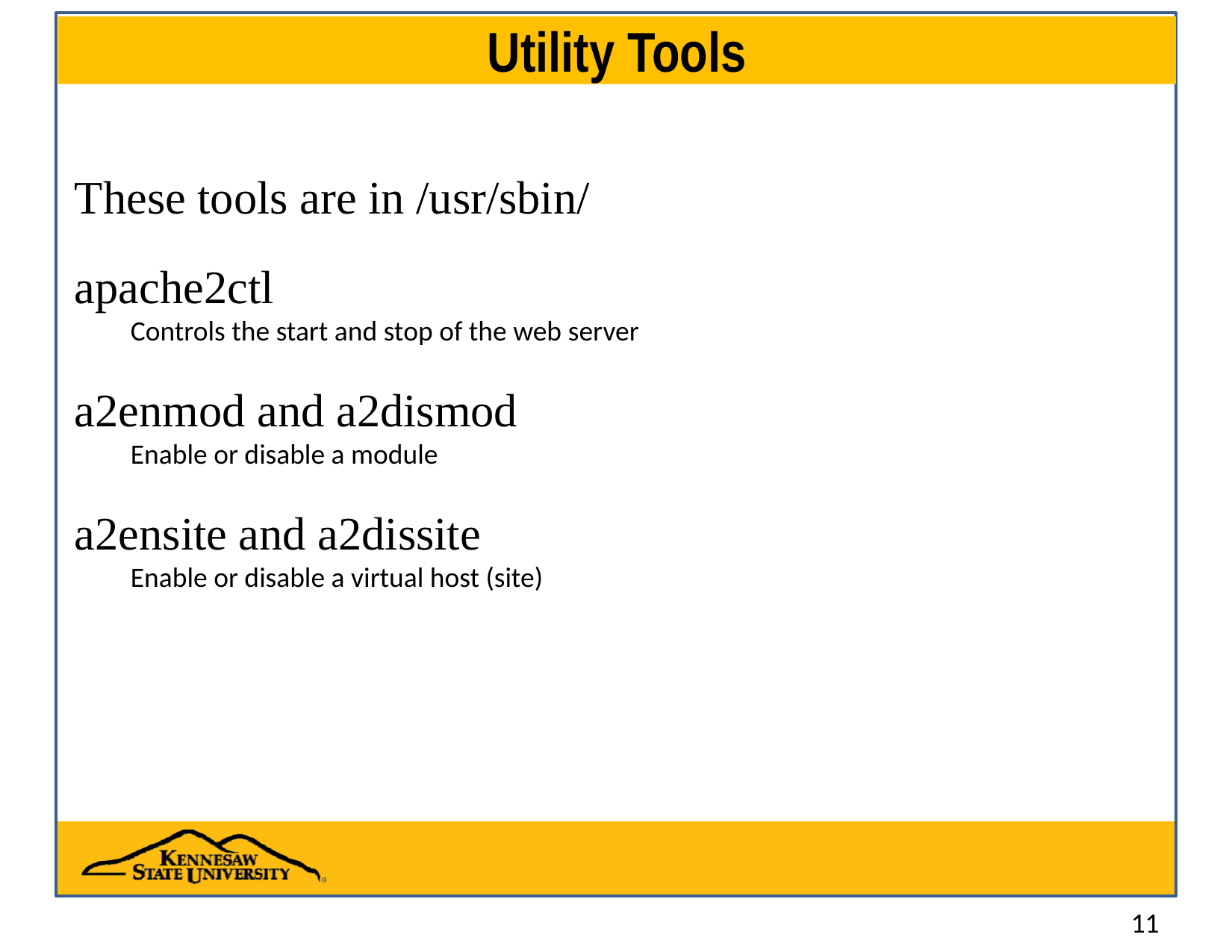

# Utility Tools
These tools are in /usr/sbin/

apache2ctl
Controls the start and stop of the web server

a2enmod and a2dismod
Enable or disable a module

a2ensite and a2dissite
Enable or disable a virtual host (site)